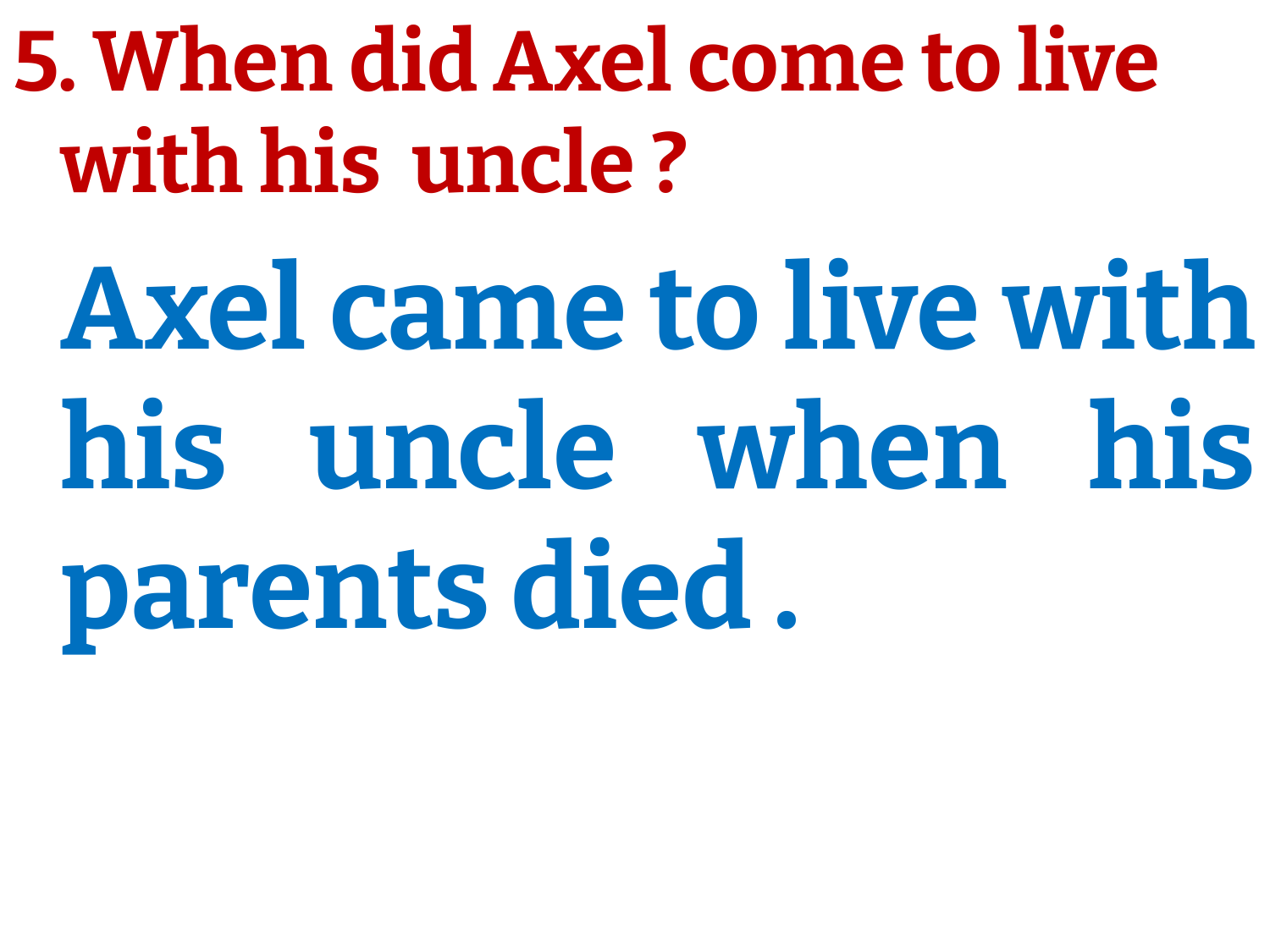

5. When did Axel come to live with his  uncle ?
	Axel came to live with his uncle when his parents died .